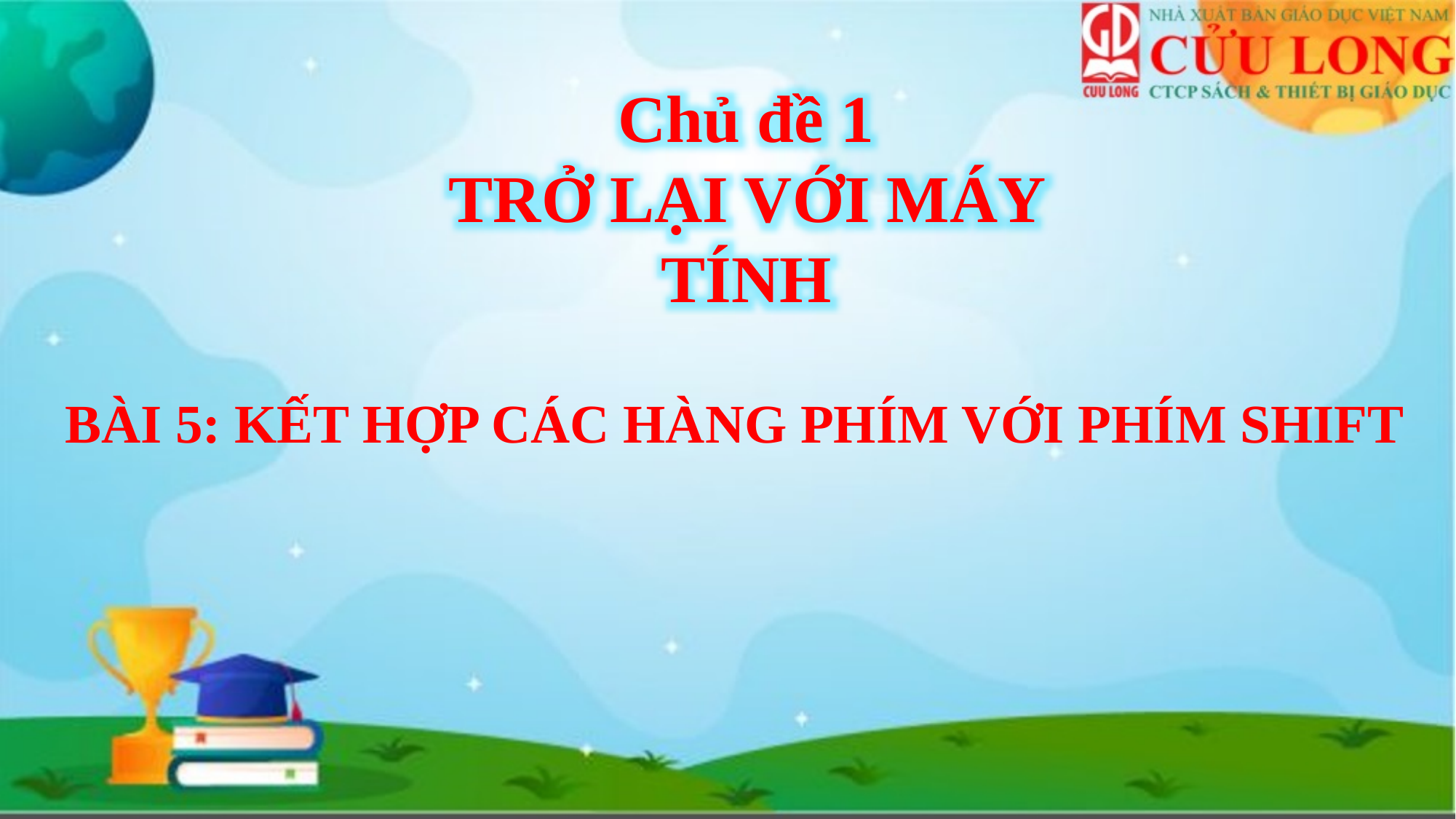

Chủ đề 1
TRỞ LẠI VỚI MÁY TÍNH
BÀI 5: KẾT HỢP CÁC HÀNG PHÍM VỚI PHÍM SHIFT